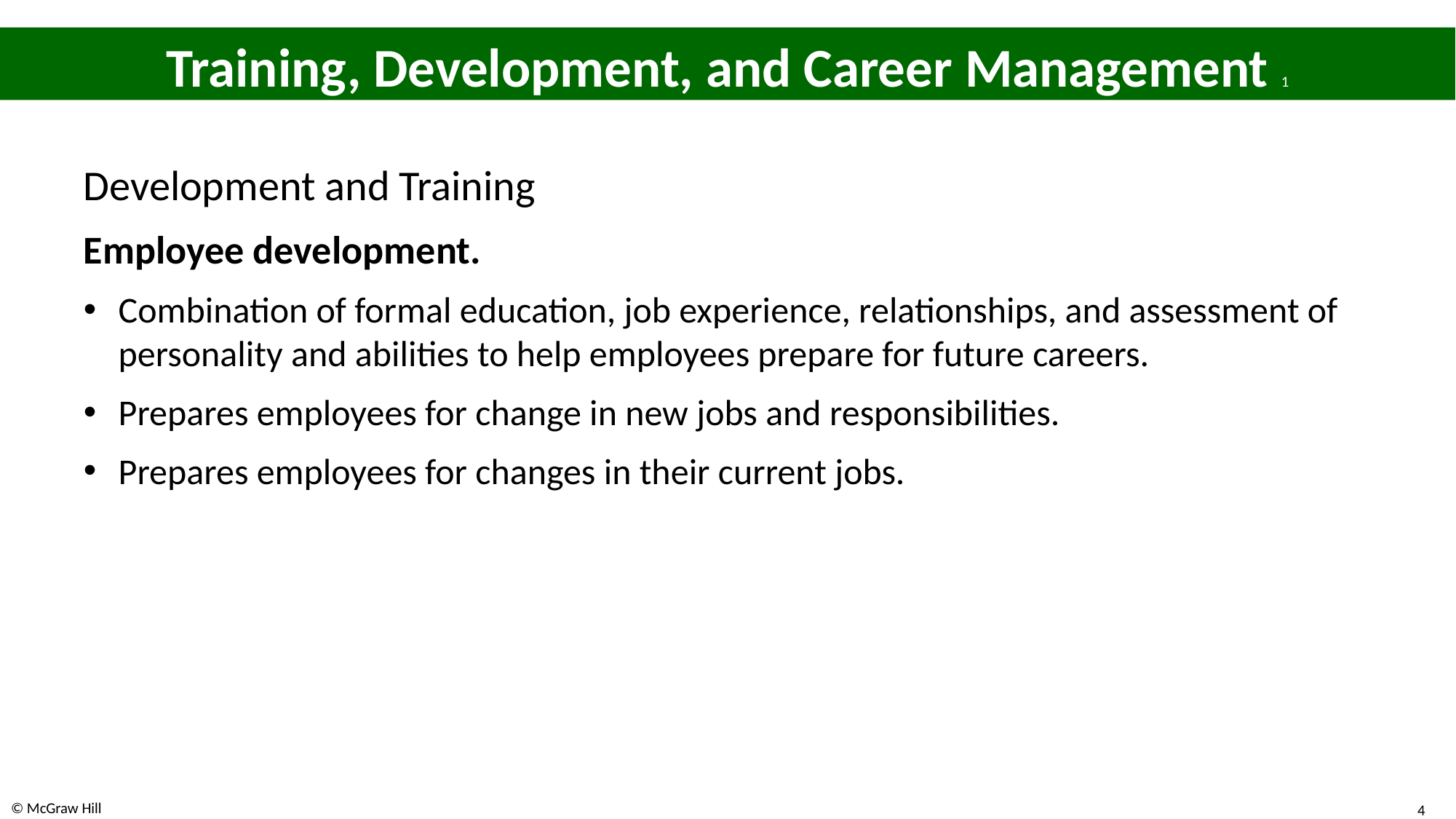

# Training, Development, and Career Management 1
Development and Training
Employee development.
Combination of formal education, job experience, relationships, and assessment of personality and abilities to help employees prepare for future careers.
Prepares employees for change in new jobs and responsibilities.
Prepares employees for changes in their current jobs.